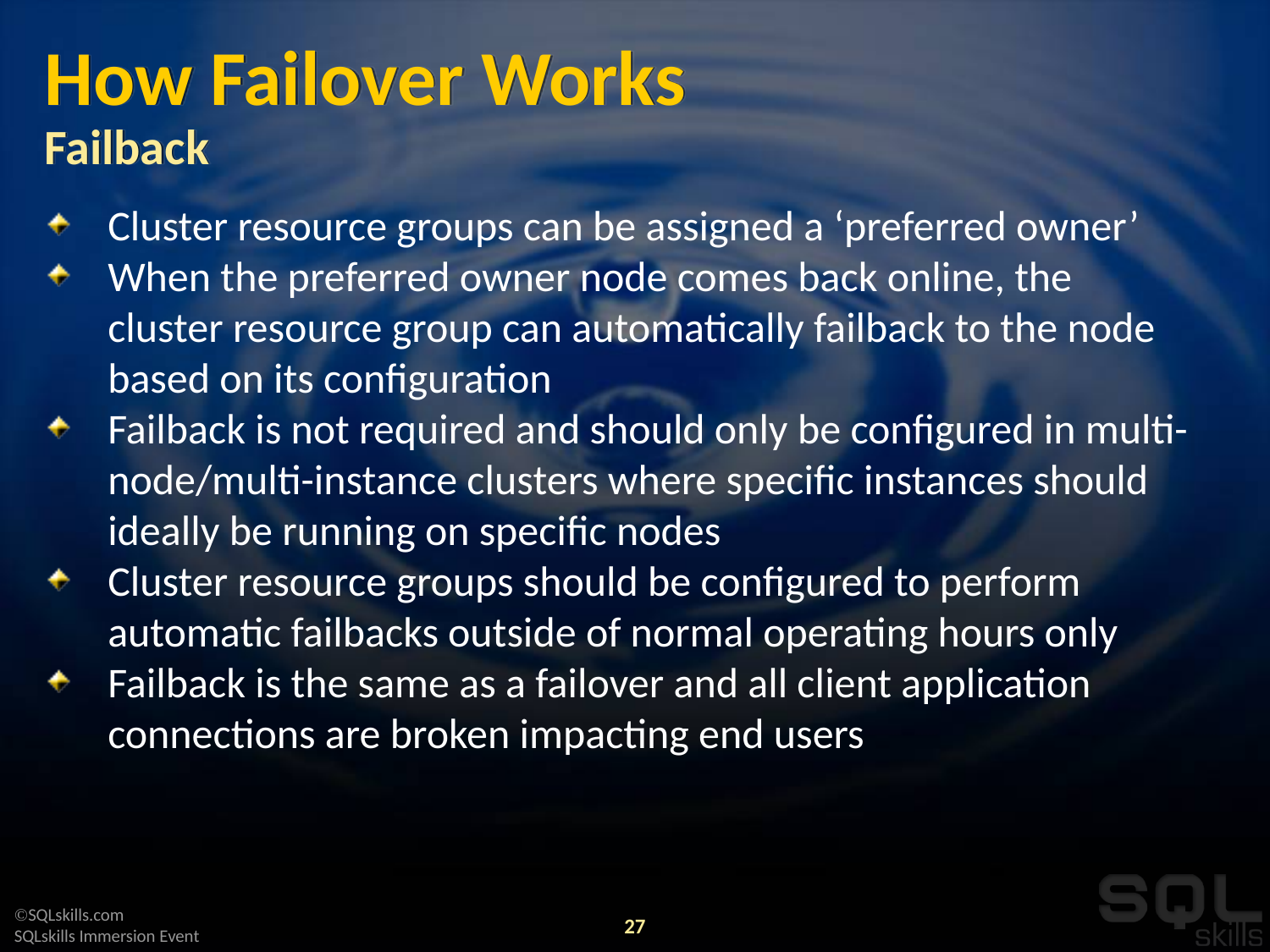

# How Failover Works Failback
Cluster resource groups can be assigned a ‘preferred owner’
When the preferred owner node comes back online, the cluster resource group can automatically failback to the node based on its configuration
Failback is not required and should only be configured in multi-node/multi-instance clusters where specific instances should ideally be running on specific nodes
Cluster resource groups should be configured to perform automatic failbacks outside of normal operating hours only
Failback is the same as a failover and all client application connections are broken impacting end users
27